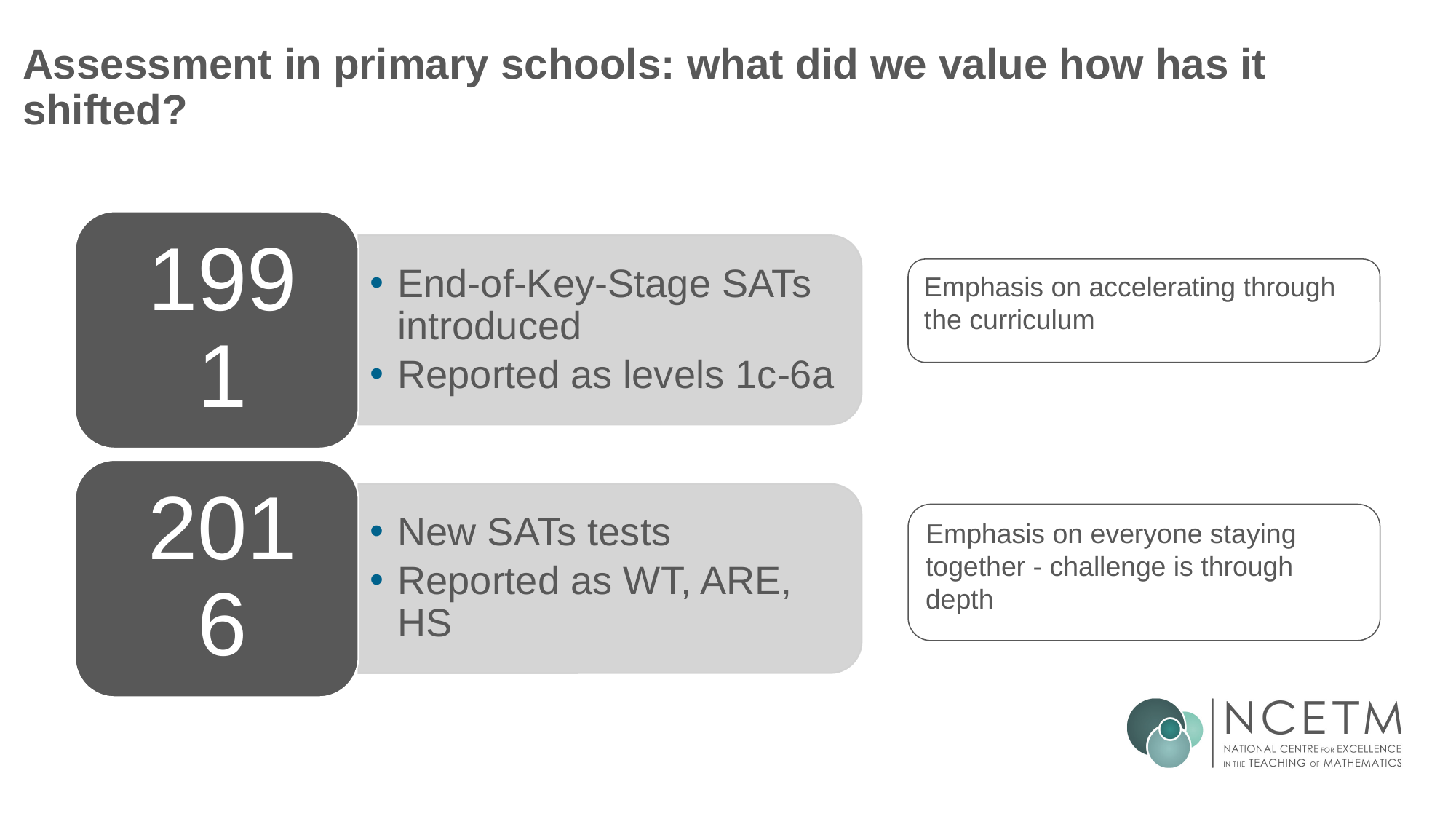

# Assessment in primary schools: what did we value how has it shifted?
End-of-Key-Stage SATs introduced
Reported as levels 1c-6a
1991
New SATs tests
Reported as WT, ARE, HS
2016
Emphasis on accelerating through the curriculum

Emphasis on everyone staying together - challenge is through depth